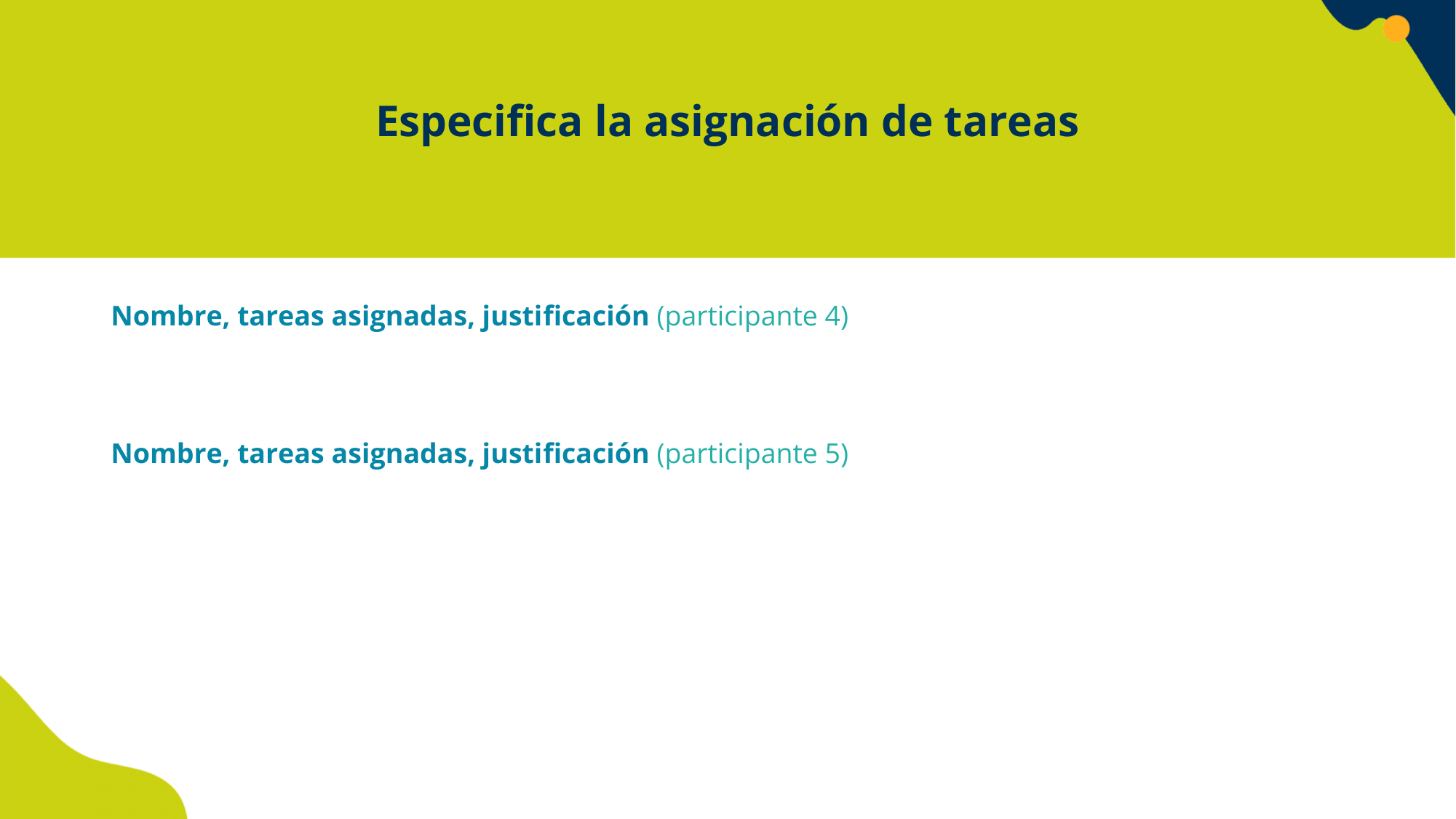

# Especifica la asignación de tareas
Nombre, tareas asignadas, justificación (participante 4)

Nombre, tareas asignadas, justificación (participante 5)